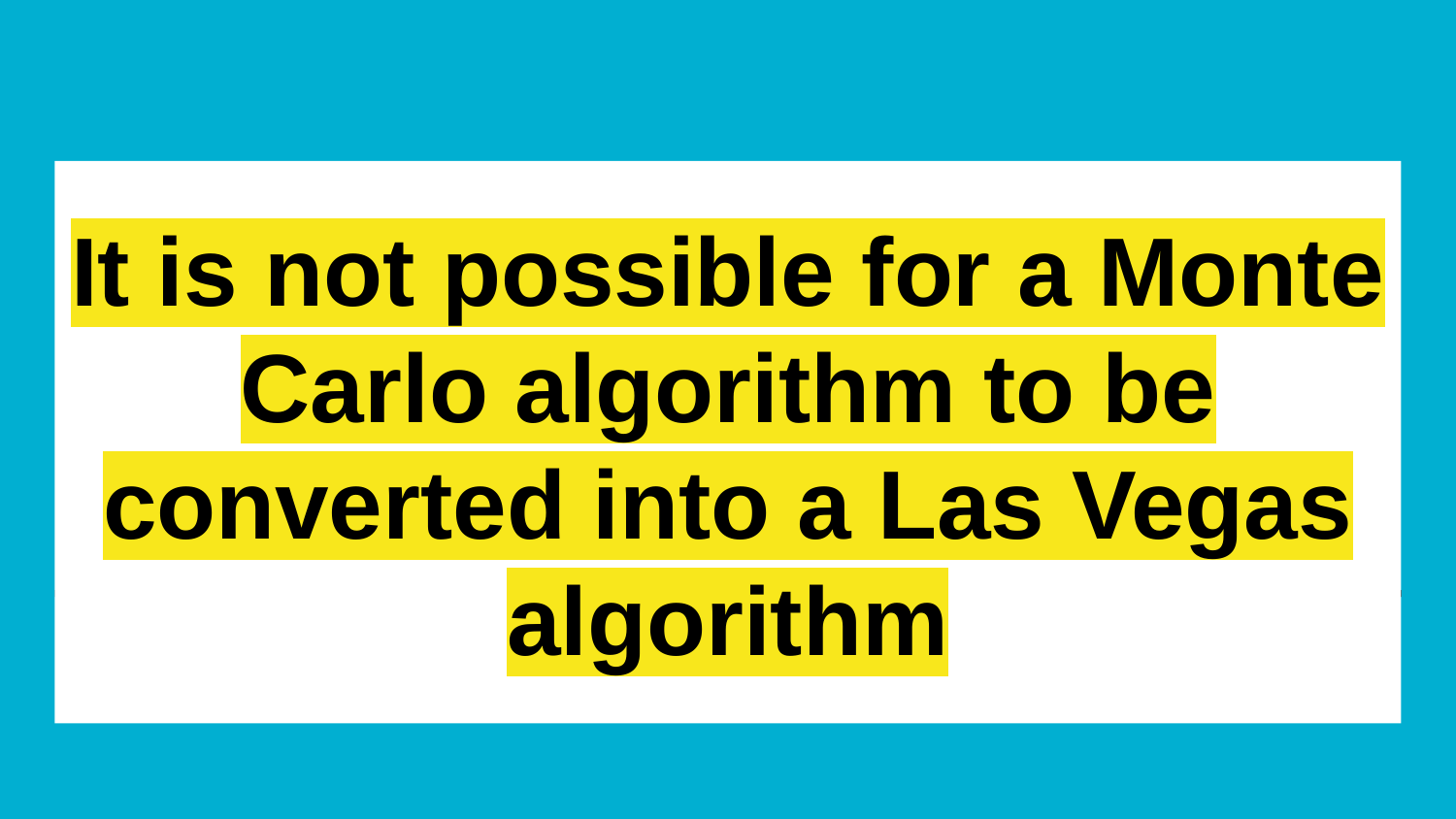

# It is not possible for a Monte Carlo algorithm to be converted into a Las Vegas algorithm